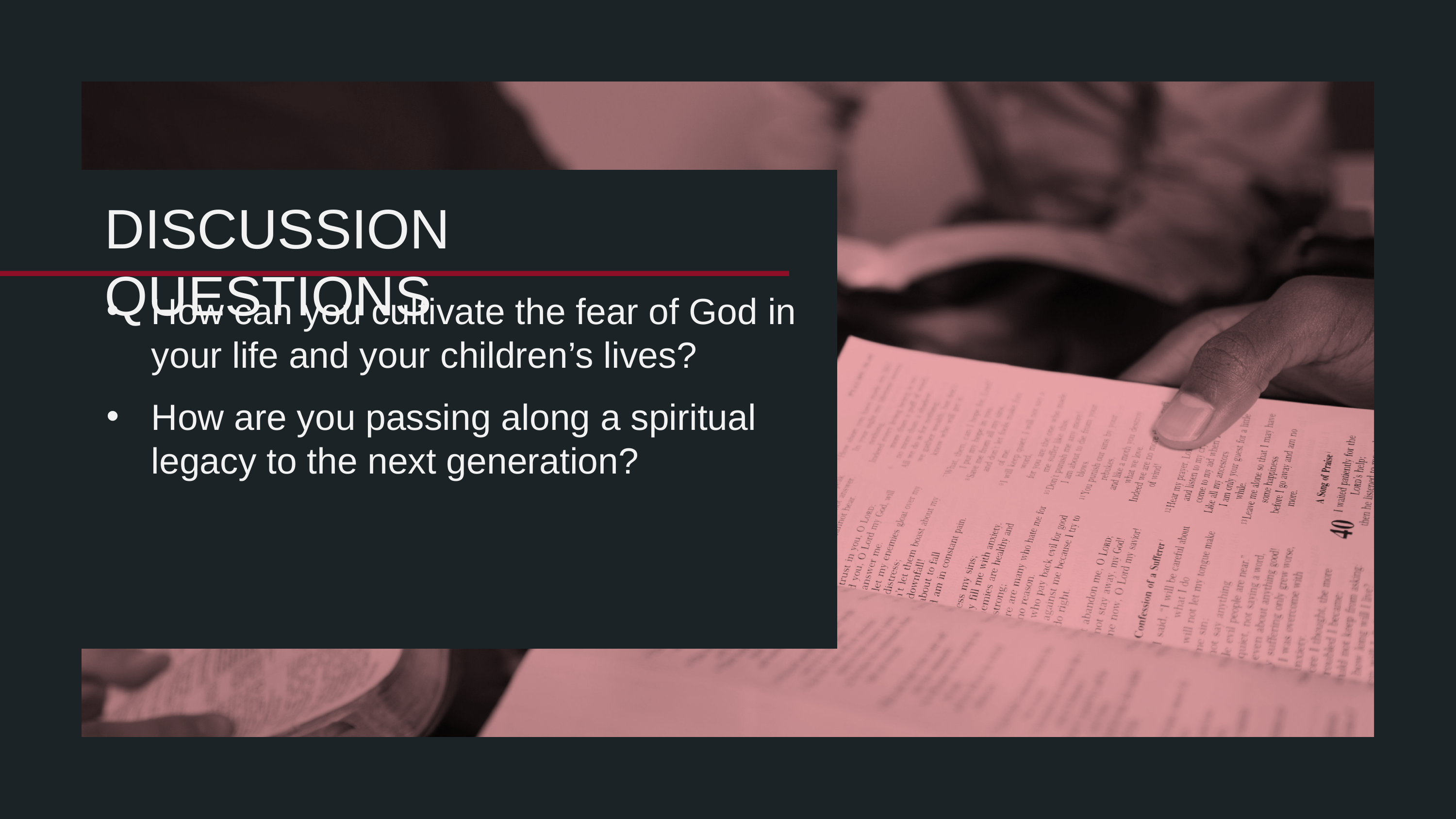

How can you cultivate the fear of God in your life and your children’s lives?
How are you passing along a spiritual legacy to the next generation?